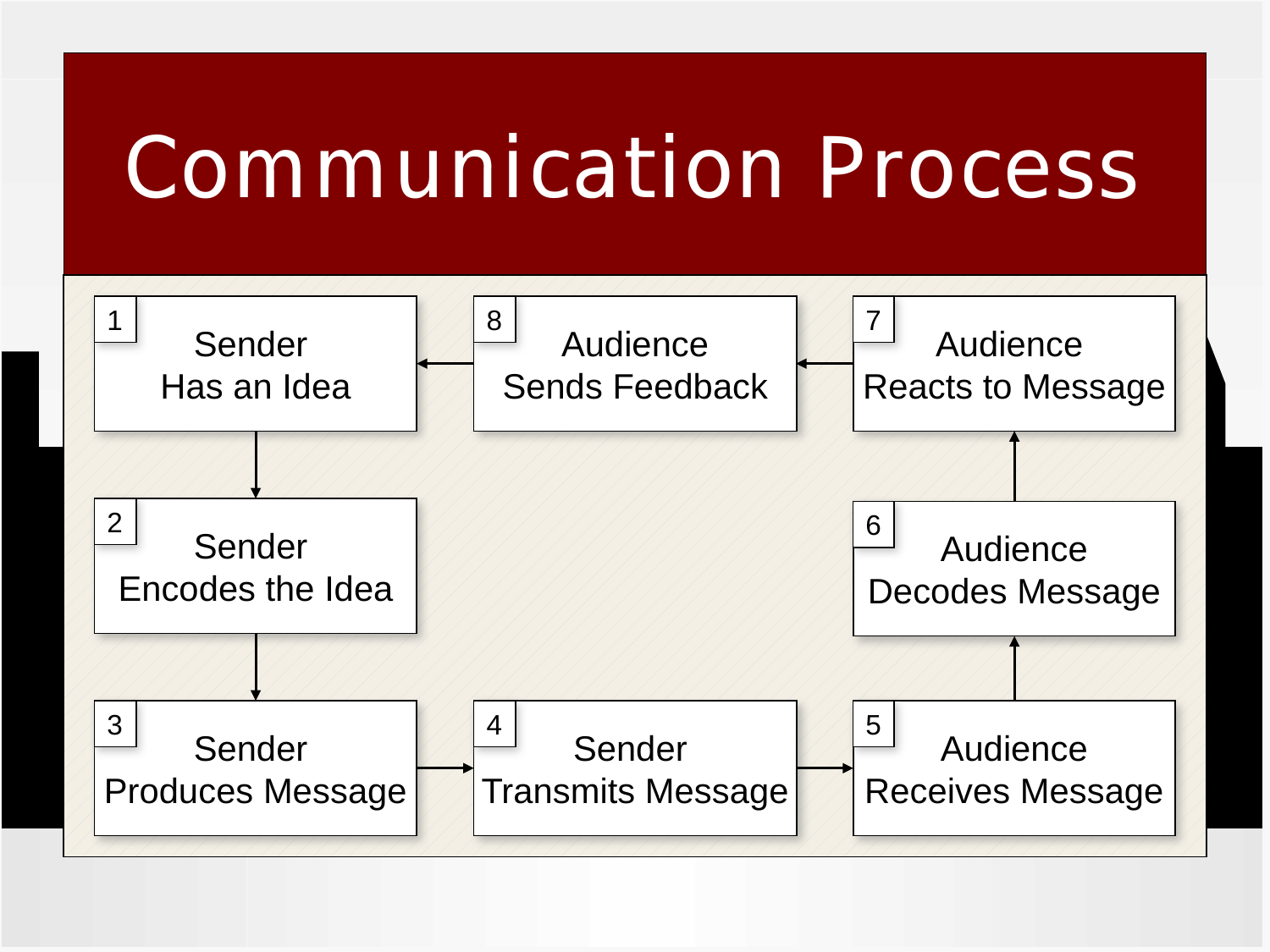

# Communication Process

Sender
Has an Idea
1
Audience
Sends Feedback
8
Audience
Reacts to Message
7
Sender
Encodes the Idea
2
Audience
Decodes Message
6
Sender
Produces Message
3
Sender
Transmits Message
4
Audience
Receives Message
5